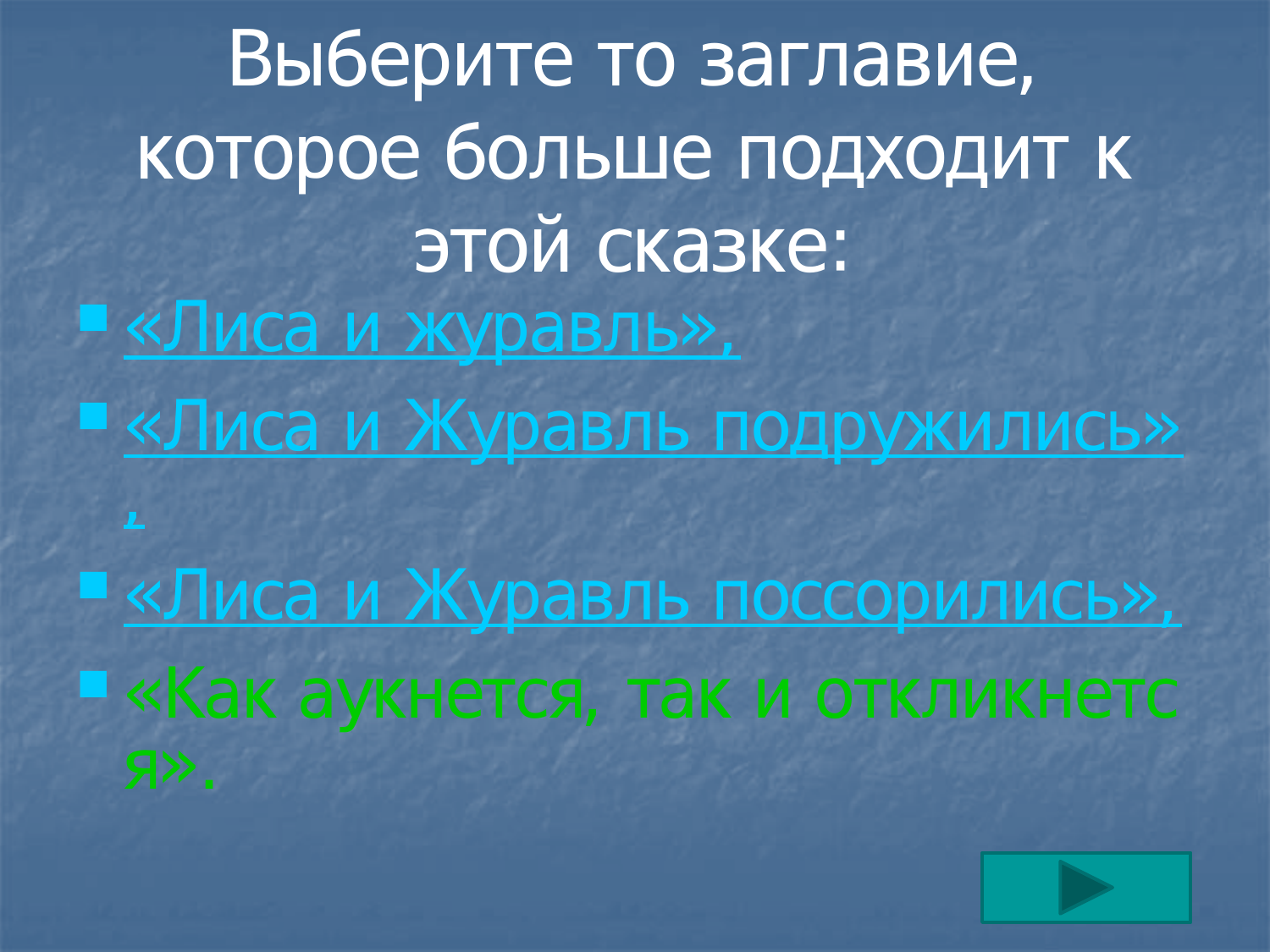

Выберите то заглавие, которое больше подходит к этой сказке:
«Лиса и журавль»,
«Лиса и Журавль подружились»,
«Лиса и Журавль поссорились»,
«Как аукнется, так и откликнется».